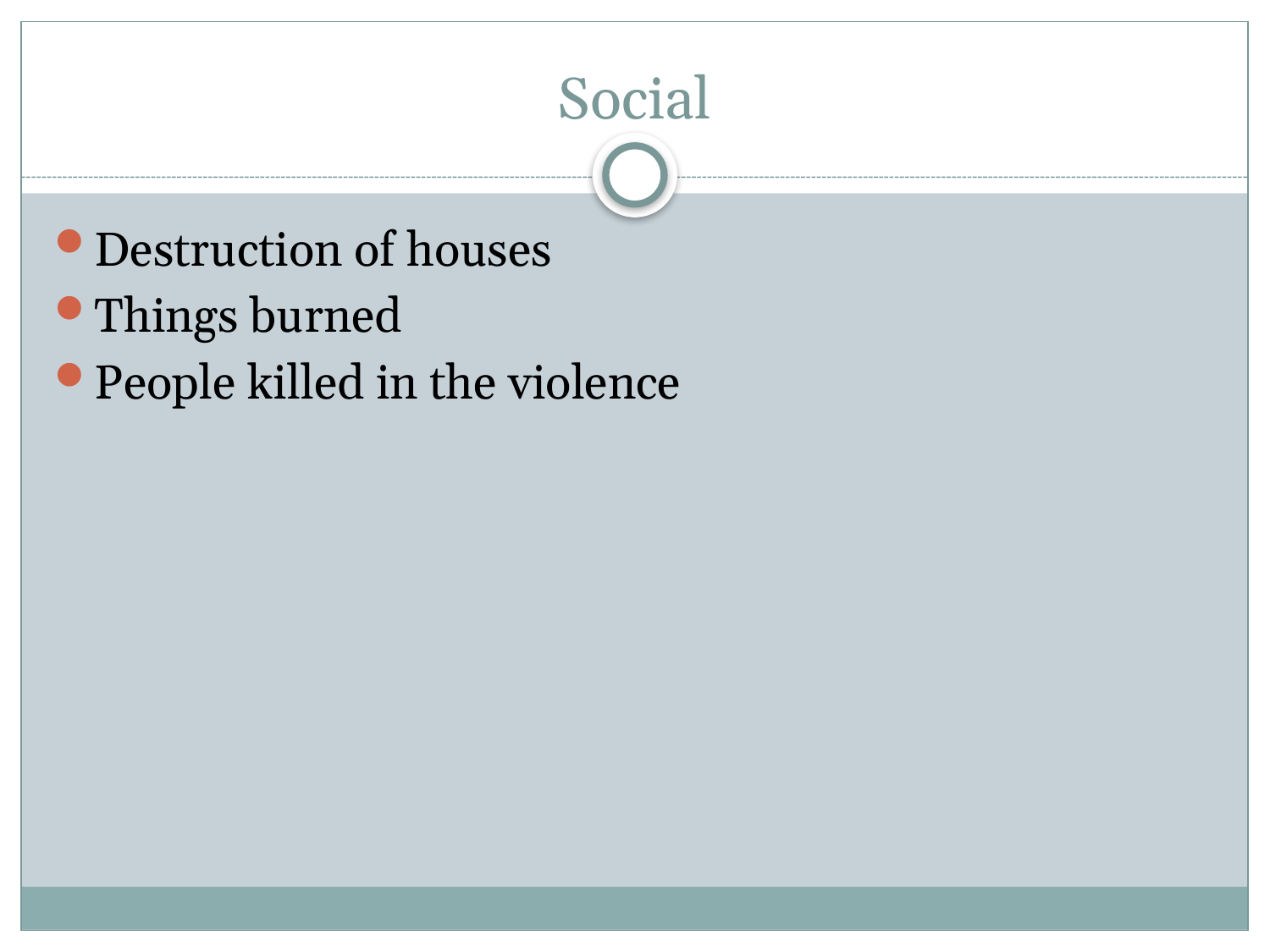

# Social
Destruction of houses
Things burned
People killed in the violence